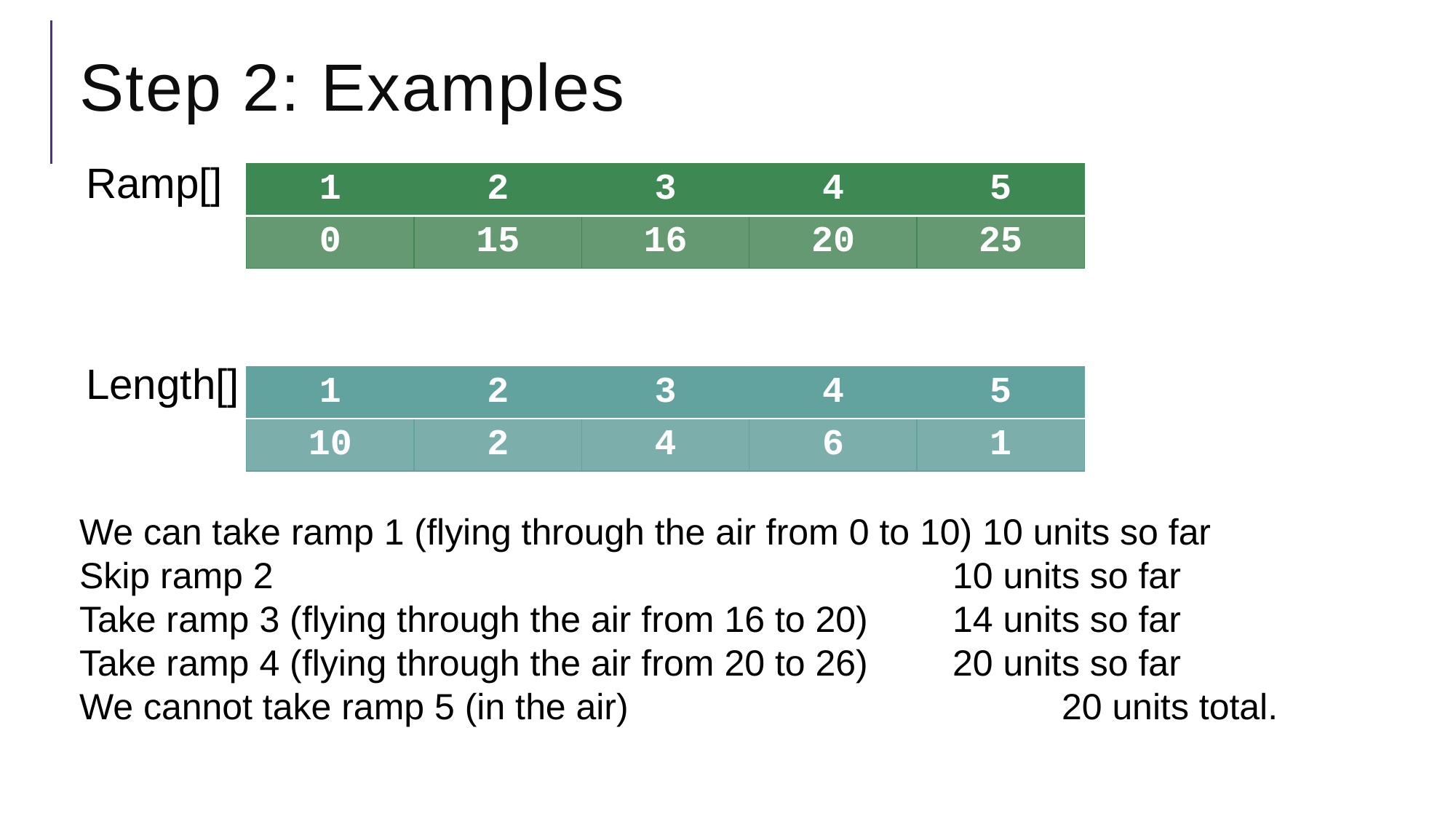

# Step 2: Examples
Ramp[]

Length[]

| 1 | 2 | 3 | 4 | 5 |
| --- | --- | --- | --- | --- |
| 0 | 15 | 16 | 20 | 25 |
| 1 | 2 | 3 | 4 | 5 |
| --- | --- | --- | --- | --- |
| 10 | 2 | 4 | 6 | 1 |
We can take ramp 1 (flying through the air from 0 to 10) 10 units so far
Skip ramp 2 							10 units so far
Take ramp 3 (flying through the air from 16 to 20)	14 units so far
Take ramp 4 (flying through the air from 20 to 26) 	20 units so far
We cannot take ramp 5 (in the air)				20 units total.